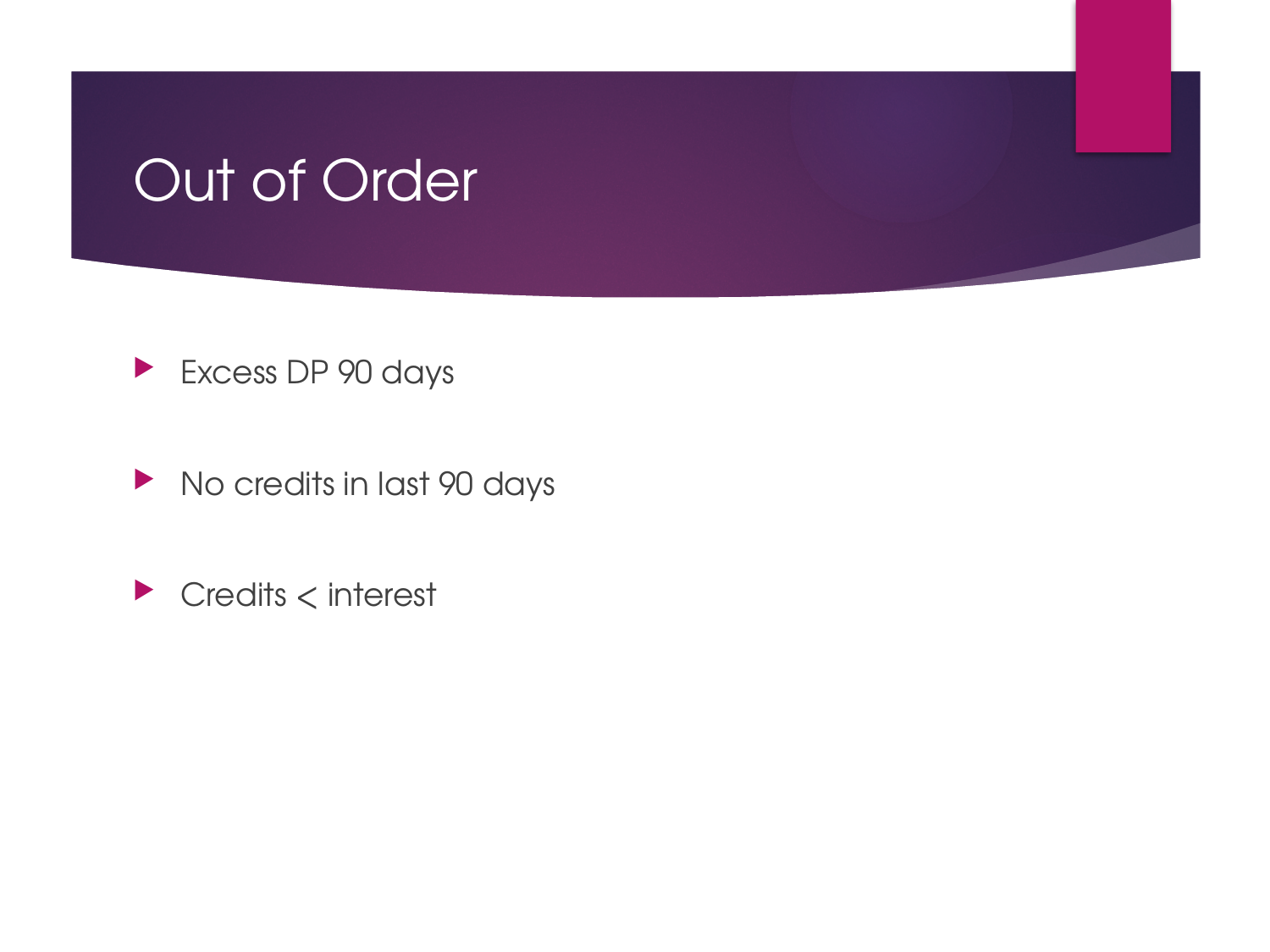

# Out of Order
Excess DP 90 days

No credits in last 90 days

Credits < interest